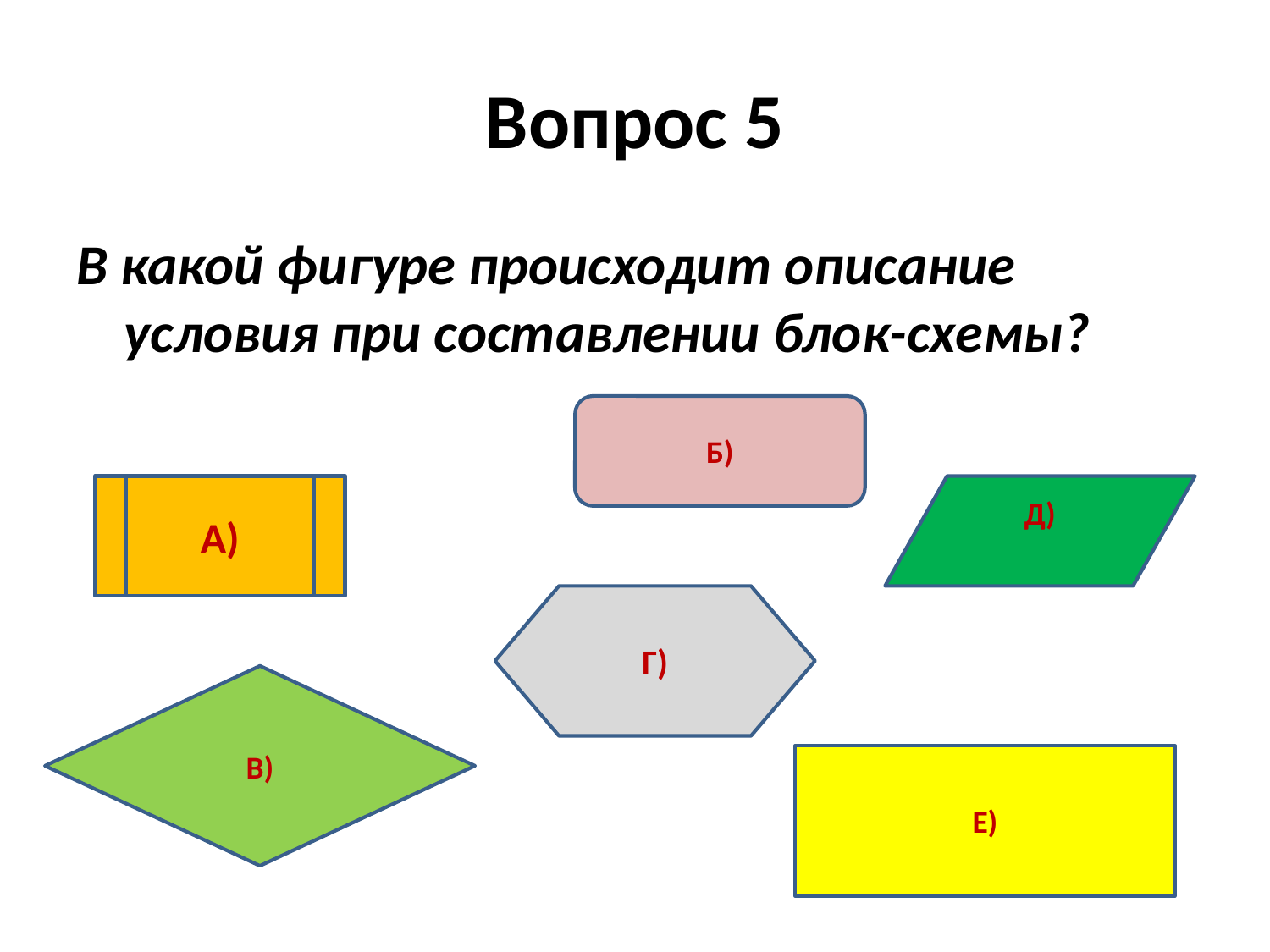

# Вопрос 5
В какой фигуре происходит описание условия при составлении блок-схемы?
Б)
А)
Д)

Г)
В)
Е)